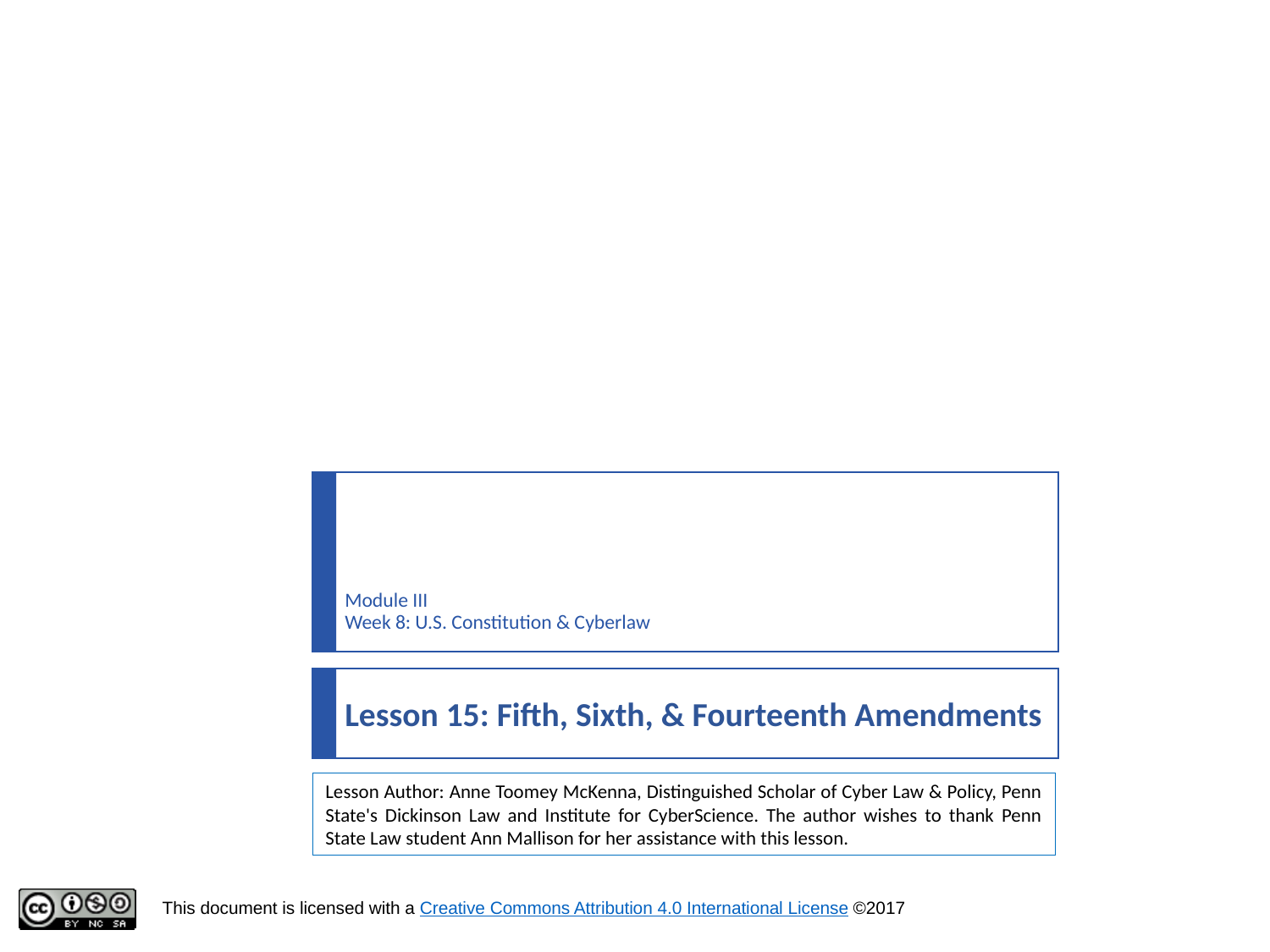

# Module III Week 8: U.S. Constitution & Cyberlaw
Lesson 15: Fifth, Sixth, & Fourteenth Amendments
Lesson Author: Anne Toomey McKenna, Distinguished Scholar of Cyber Law & Policy, Penn State's Dickinson Law and Institute for CyberScience. The author wishes to thank Penn State Law student Ann Mallison for her assistance with this lesson.